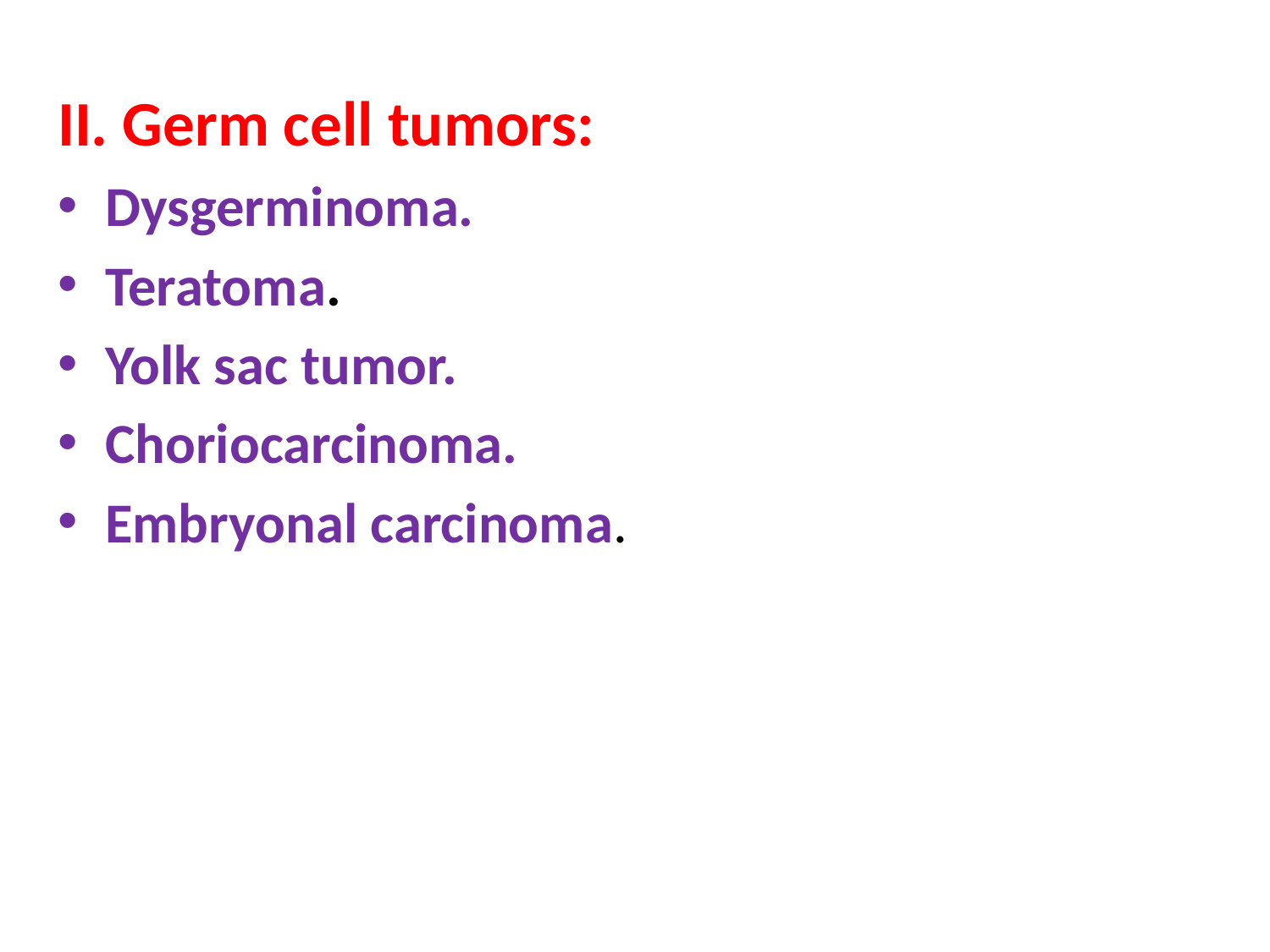

II. Germ cell tumors:
Dysgerminoma.
Teratoma.
Yolk sac tumor.
Choriocarcinoma.
Embryonal carcinoma.